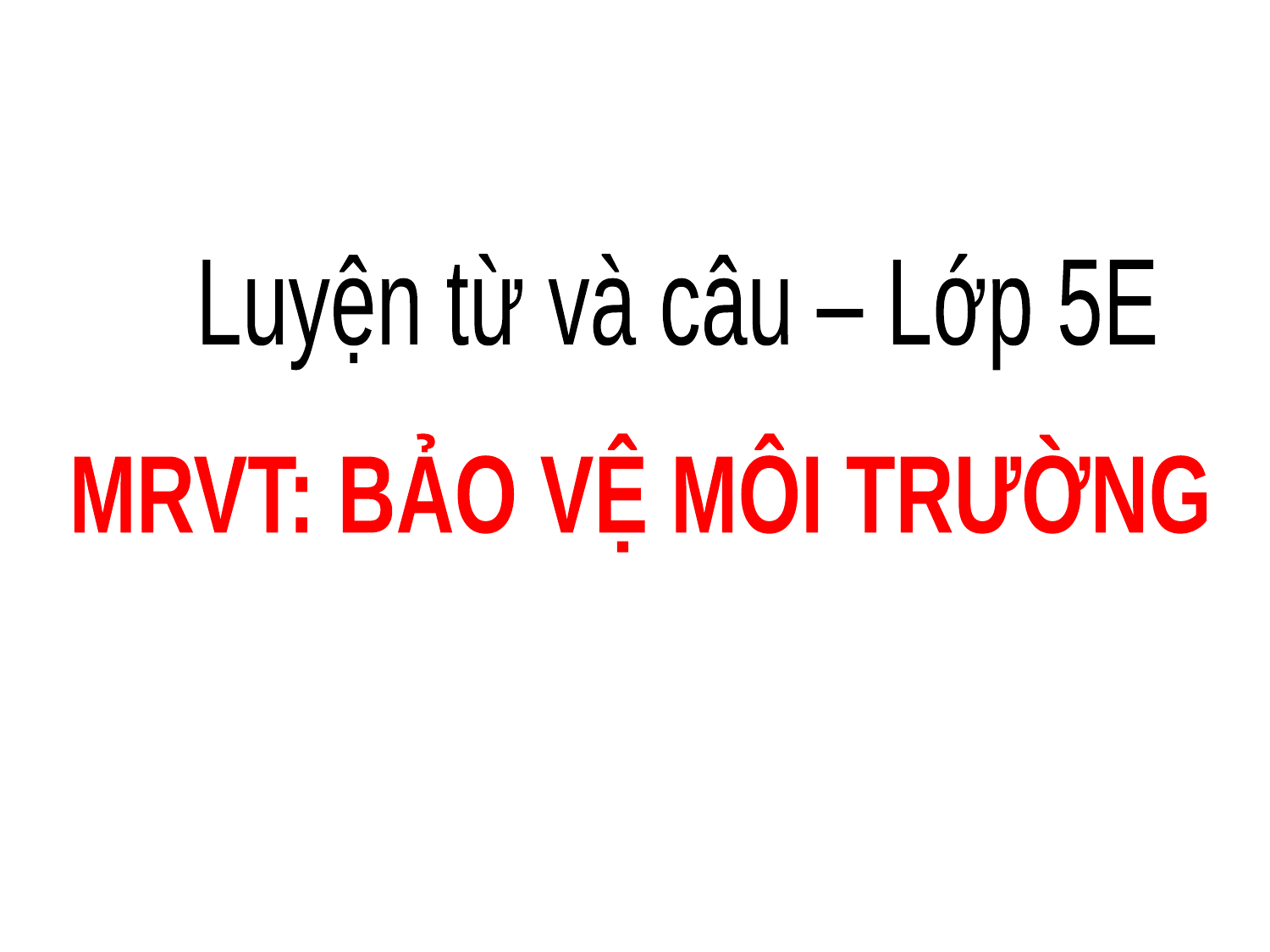

Luyện từ và câu – Lớp 5E
MRVT: BẢO VỆ MÔI TRƯỜNG